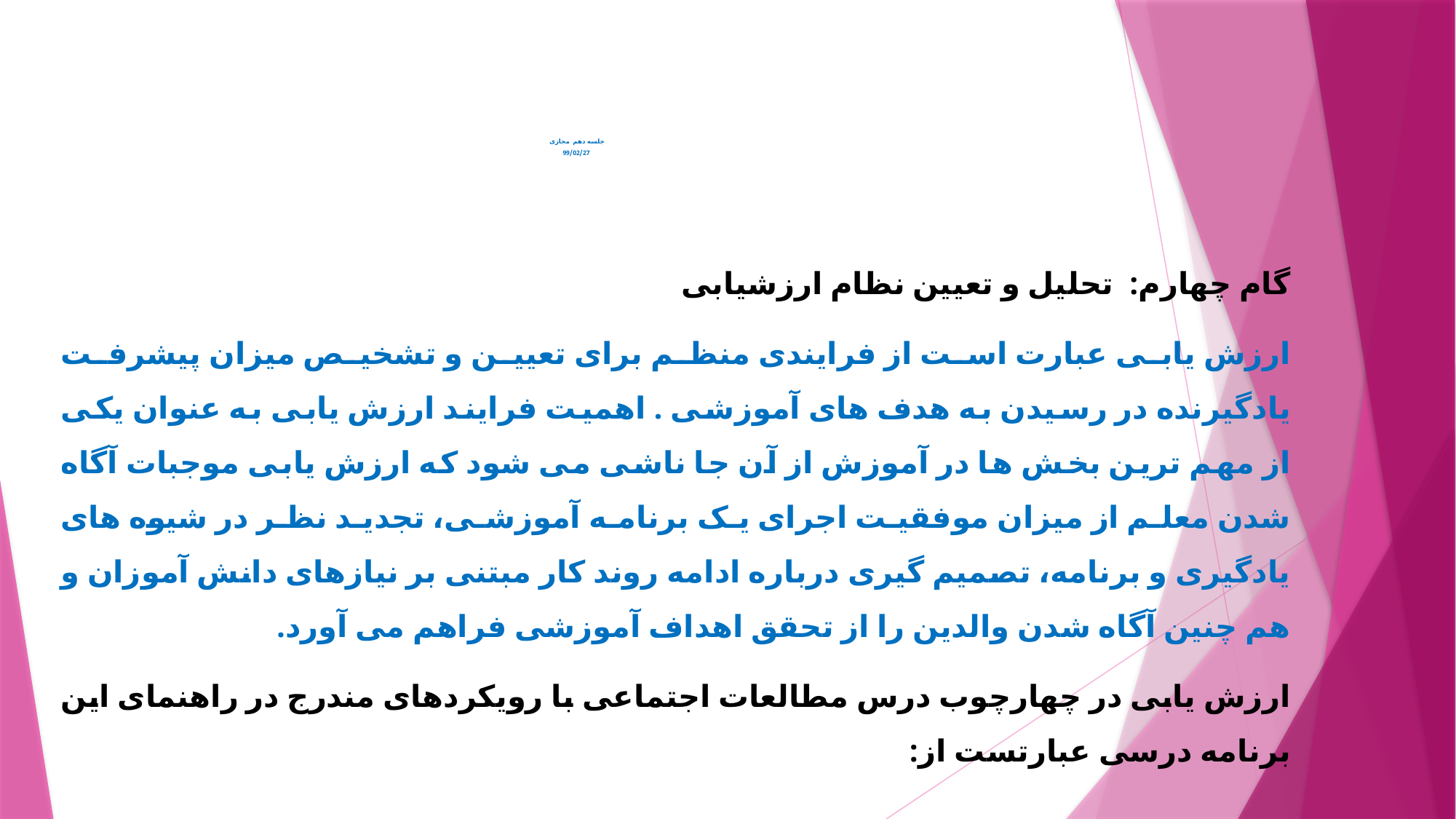

# جلسه دهم  مجازی 99/02/27
گام چهارم:  تحلیل و تعیین نظام ارزشیابی
ارزش یابی عبارت است از فرایندی منظم برای تعیین و تشخیص میزان پیشرفت یادگیرنده در رسیدن به هدف های آموزشی . اهمیت فرایند ارزش یابی به عنوان یکی از مهم ترین بخش ها در آموزش از آن جا ناشی می شود که ارزش یابی موجبات آگاه شدن معلم از میزان موفقیت اجرای یک برنامه آموزشی، تجدید نظر در شیوه های یادگیری و برنامه، تصمیم گیری درباره ادامه روند کار مبتنی بر نیازهای دانش آموزان و هم چنین آگاه شدن والدین را از تحقق اهداف آموزشی فراهم می آورد.
ارزش یابی در چهارچوب درس مطالعات اجتماعی با رویکردهای مندرج در راهنمای این برنامه درسی عبارتست از: